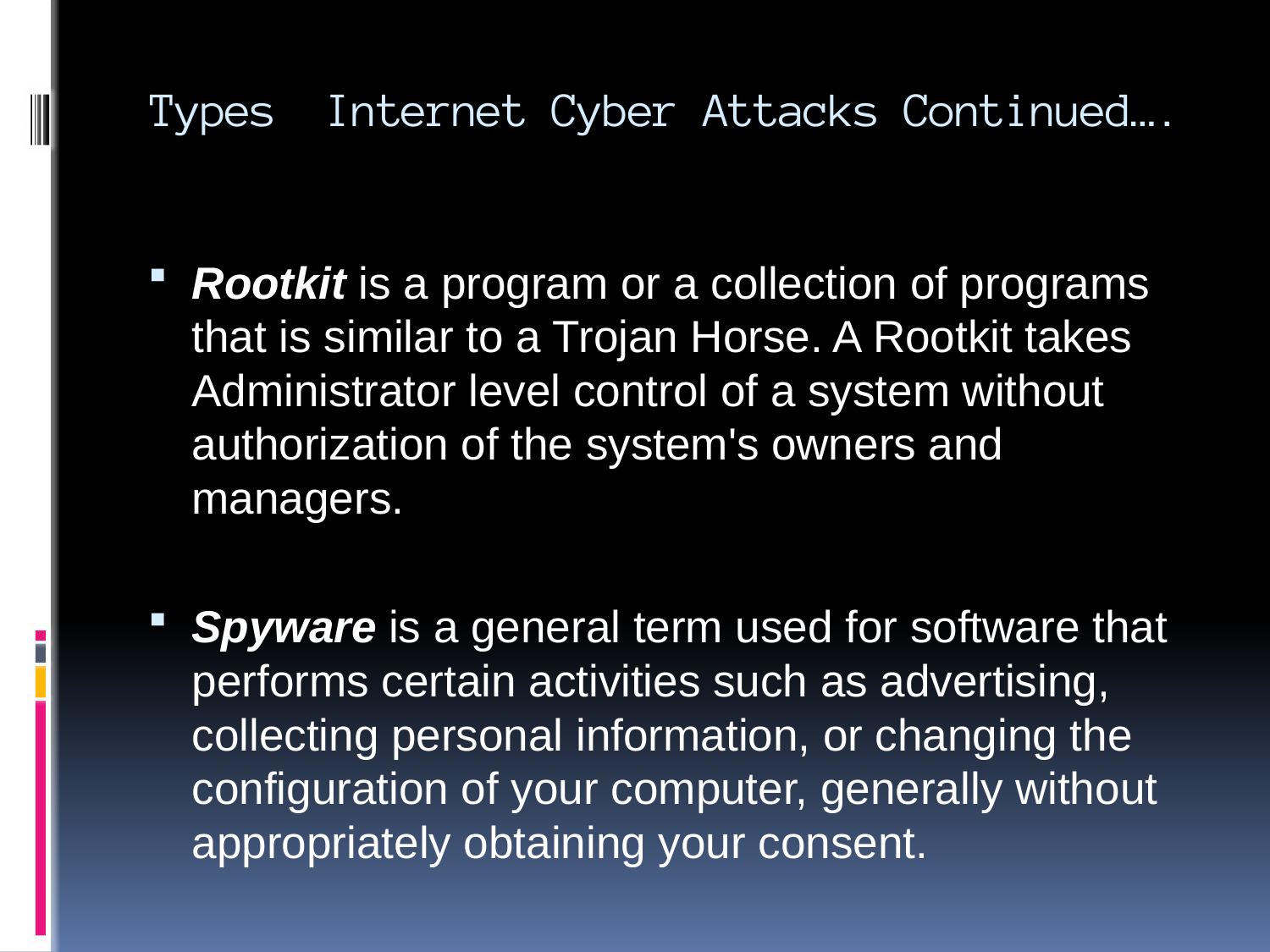

# Types  Internet Cyber Attacks Continued….
Rootkit is a program or a collection of programs that is similar to a Trojan Horse. A Rootkit takes Administrator level control of a system without authorization of the system's owners and managers.

Spyware is a general term used for software that performs certain activities such as advertising, collecting personal information, or changing the configuration of your computer, generally without appropriately obtaining your consent.